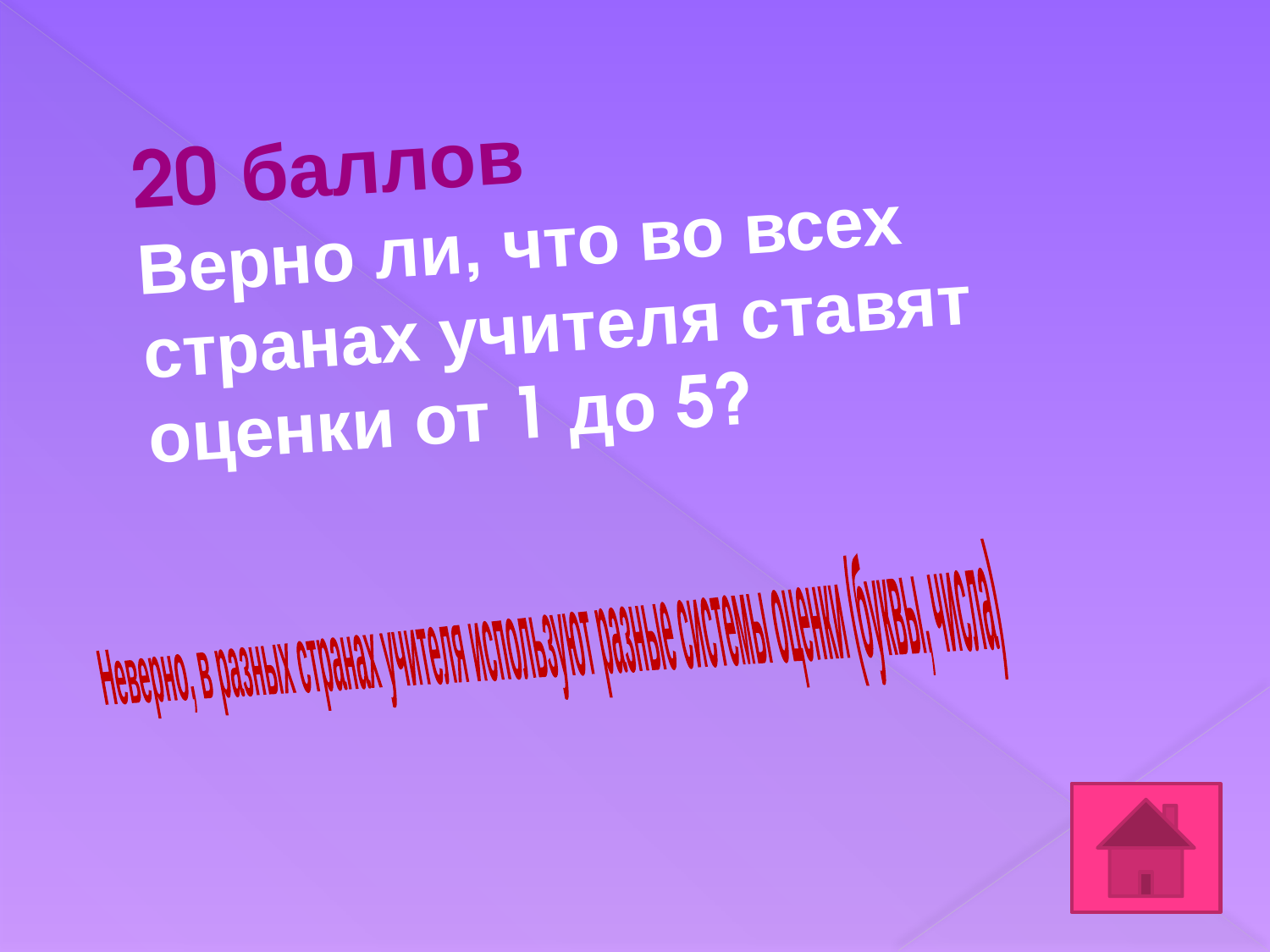

20 баллов
Верно ли, что во всех странах учителя ставят оценки от 1 до 5?

Неверно, в разных странах учителя используют разные системы оценки (буквы, числа)